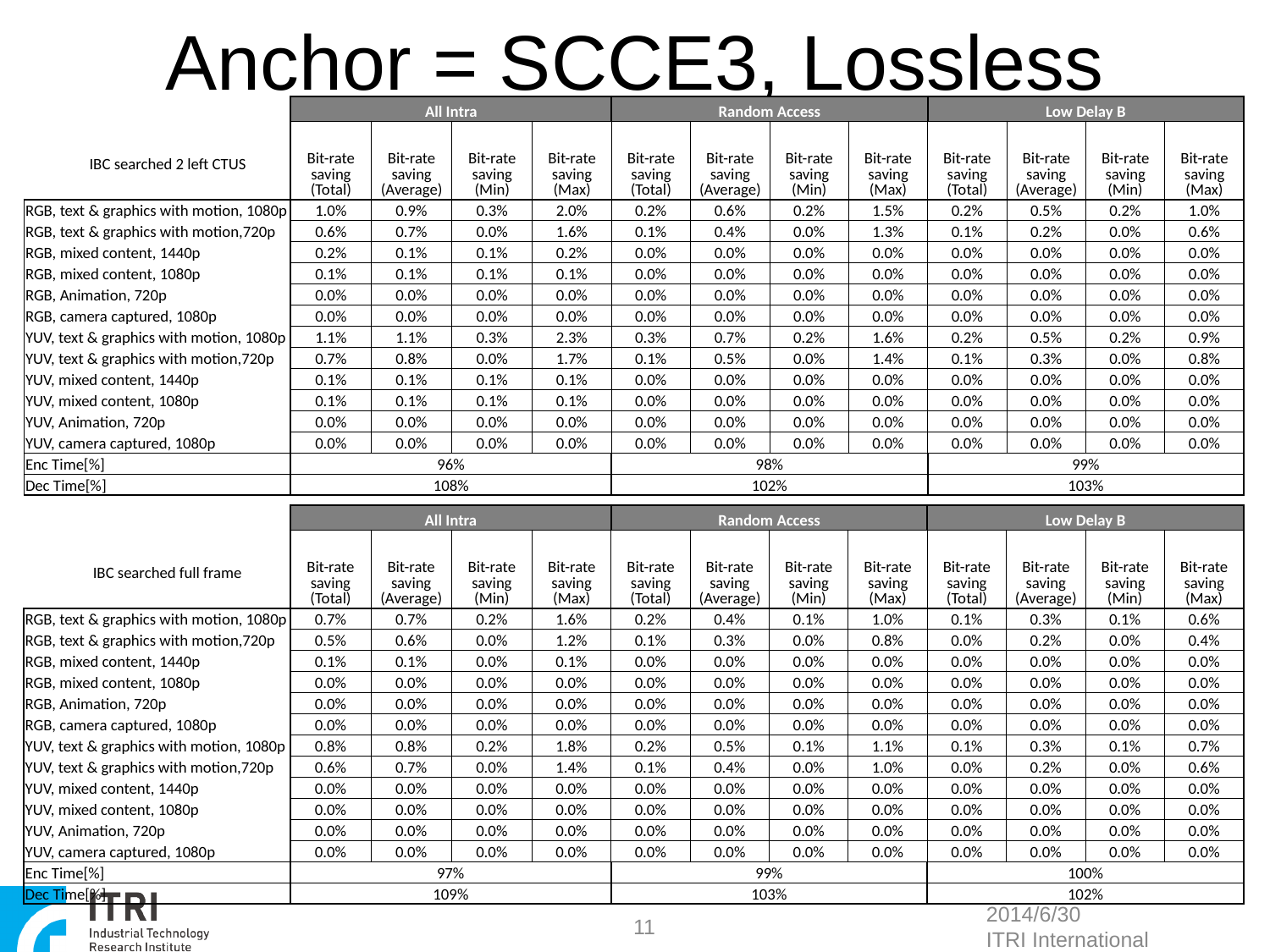

Anchor = SCCE3, Lossless
|  | All Intra |  |  |  | Random Access |  |  |  | Low Delay B |  |  |  |
| --- | --- | --- | --- | --- | --- | --- | --- | --- | --- | --- | --- | --- |
| IBC searched 2 left CTUS | Bit-rate saving (Total) | Bit-rate saving (Average) | Bit-rate saving (Min) | Bit-rate saving (Max) | Bit-rate saving (Total) | Bit-rate saving (Average) | Bit-rate saving (Min) | Bit-rate saving (Max) | Bit-rate saving (Total) | Bit-rate saving (Average) | Bit-rate saving (Min) | Bit-rate saving (Max) |
|  |  |  |  |  |  |  |  |  |  |  |  |  |
| RGB, text & graphics with motion, 1080p | 1.0% | 0.9% | 0.3% | 2.0% | 0.2% | 0.6% | 0.2% | 1.5% | 0.2% | 0.5% | 0.2% | 1.0% |
| RGB, text & graphics with motion,720p | 0.6% | 0.7% | 0.0% | 1.6% | 0.1% | 0.4% | 0.0% | 1.3% | 0.1% | 0.2% | 0.0% | 0.6% |
| RGB, mixed content, 1440p | 0.2% | 0.1% | 0.1% | 0.2% | 0.0% | 0.0% | 0.0% | 0.0% | 0.0% | 0.0% | 0.0% | 0.0% |
| RGB, mixed content, 1080p | 0.1% | 0.1% | 0.1% | 0.1% | 0.0% | 0.0% | 0.0% | 0.0% | 0.0% | 0.0% | 0.0% | 0.0% |
| RGB, Animation, 720p | 0.0% | 0.0% | 0.0% | 0.0% | 0.0% | 0.0% | 0.0% | 0.0% | 0.0% | 0.0% | 0.0% | 0.0% |
| RGB, camera captured, 1080p | 0.0% | 0.0% | 0.0% | 0.0% | 0.0% | 0.0% | 0.0% | 0.0% | 0.0% | 0.0% | 0.0% | 0.0% |
| YUV, text & graphics with motion, 1080p | 1.1% | 1.1% | 0.3% | 2.3% | 0.3% | 0.7% | 0.2% | 1.6% | 0.2% | 0.5% | 0.2% | 0.9% |
| YUV, text & graphics with motion,720p | 0.7% | 0.8% | 0.0% | 1.7% | 0.1% | 0.5% | 0.0% | 1.4% | 0.1% | 0.3% | 0.0% | 0.8% |
| YUV, mixed content, 1440p | 0.1% | 0.1% | 0.1% | 0.1% | 0.0% | 0.0% | 0.0% | 0.0% | 0.0% | 0.0% | 0.0% | 0.0% |
| YUV, mixed content, 1080p | 0.1% | 0.1% | 0.1% | 0.1% | 0.0% | 0.0% | 0.0% | 0.0% | 0.0% | 0.0% | 0.0% | 0.0% |
| YUV, Animation, 720p | 0.0% | 0.0% | 0.0% | 0.0% | 0.0% | 0.0% | 0.0% | 0.0% | 0.0% | 0.0% | 0.0% | 0.0% |
| YUV, camera captured, 1080p | 0.0% | 0.0% | 0.0% | 0.0% | 0.0% | 0.0% | 0.0% | 0.0% | 0.0% | 0.0% | 0.0% | 0.0% |
| Enc Time[%] | 96% |  |  |  | 98% |  |  |  | 99% |  |  |  |
| Dec Time[%] | 108% |  |  |  | 102% |  |  |  | 103% |  |  |  |
|  | All Intra |  |  |  | Random Access |  |  |  | Low Delay B |  |  |  |
| --- | --- | --- | --- | --- | --- | --- | --- | --- | --- | --- | --- | --- |
| IBC searched full frame | Bit-rate saving (Total) | Bit-rate saving (Average) | Bit-rate saving (Min) | Bit-rate saving (Max) | Bit-rate saving (Total) | Bit-rate saving (Average) | Bit-rate saving (Min) | Bit-rate saving (Max) | Bit-rate saving (Total) | Bit-rate saving (Average) | Bit-rate saving (Min) | Bit-rate saving (Max) |
|  |  |  |  |  |  |  |  |  |  |  |  |  |
| RGB, text & graphics with motion, 1080p | 0.7% | 0.7% | 0.2% | 1.6% | 0.2% | 0.4% | 0.1% | 1.0% | 0.1% | 0.3% | 0.1% | 0.6% |
| RGB, text & graphics with motion,720p | 0.5% | 0.6% | 0.0% | 1.2% | 0.1% | 0.3% | 0.0% | 0.8% | 0.0% | 0.2% | 0.0% | 0.4% |
| RGB, mixed content, 1440p | 0.1% | 0.1% | 0.0% | 0.1% | 0.0% | 0.0% | 0.0% | 0.0% | 0.0% | 0.0% | 0.0% | 0.0% |
| RGB, mixed content, 1080p | 0.0% | 0.0% | 0.0% | 0.0% | 0.0% | 0.0% | 0.0% | 0.0% | 0.0% | 0.0% | 0.0% | 0.0% |
| RGB, Animation, 720p | 0.0% | 0.0% | 0.0% | 0.0% | 0.0% | 0.0% | 0.0% | 0.0% | 0.0% | 0.0% | 0.0% | 0.0% |
| RGB, camera captured, 1080p | 0.0% | 0.0% | 0.0% | 0.0% | 0.0% | 0.0% | 0.0% | 0.0% | 0.0% | 0.0% | 0.0% | 0.0% |
| YUV, text & graphics with motion, 1080p | 0.8% | 0.8% | 0.2% | 1.8% | 0.2% | 0.5% | 0.1% | 1.1% | 0.1% | 0.3% | 0.1% | 0.7% |
| YUV, text & graphics with motion,720p | 0.6% | 0.7% | 0.0% | 1.4% | 0.1% | 0.4% | 0.0% | 1.0% | 0.0% | 0.2% | 0.0% | 0.6% |
| YUV, mixed content, 1440p | 0.0% | 0.0% | 0.0% | 0.0% | 0.0% | 0.0% | 0.0% | 0.0% | 0.0% | 0.0% | 0.0% | 0.0% |
| YUV, mixed content, 1080p | 0.0% | 0.0% | 0.0% | 0.0% | 0.0% | 0.0% | 0.0% | 0.0% | 0.0% | 0.0% | 0.0% | 0.0% |
| YUV, Animation, 720p | 0.0% | 0.0% | 0.0% | 0.0% | 0.0% | 0.0% | 0.0% | 0.0% | 0.0% | 0.0% | 0.0% | 0.0% |
| YUV, camera captured, 1080p | 0.0% | 0.0% | 0.0% | 0.0% | 0.0% | 0.0% | 0.0% | 0.0% | 0.0% | 0.0% | 0.0% | 0.0% |
| Enc Time[%] | 97% |  |  |  | 99% |  |  |  | 100% |  |  |  |
| Dec Time[%] | 109% |  |  |  | 103% |  |  |  | 102% |  |  |  |
11
2014/6/30
ITRI International